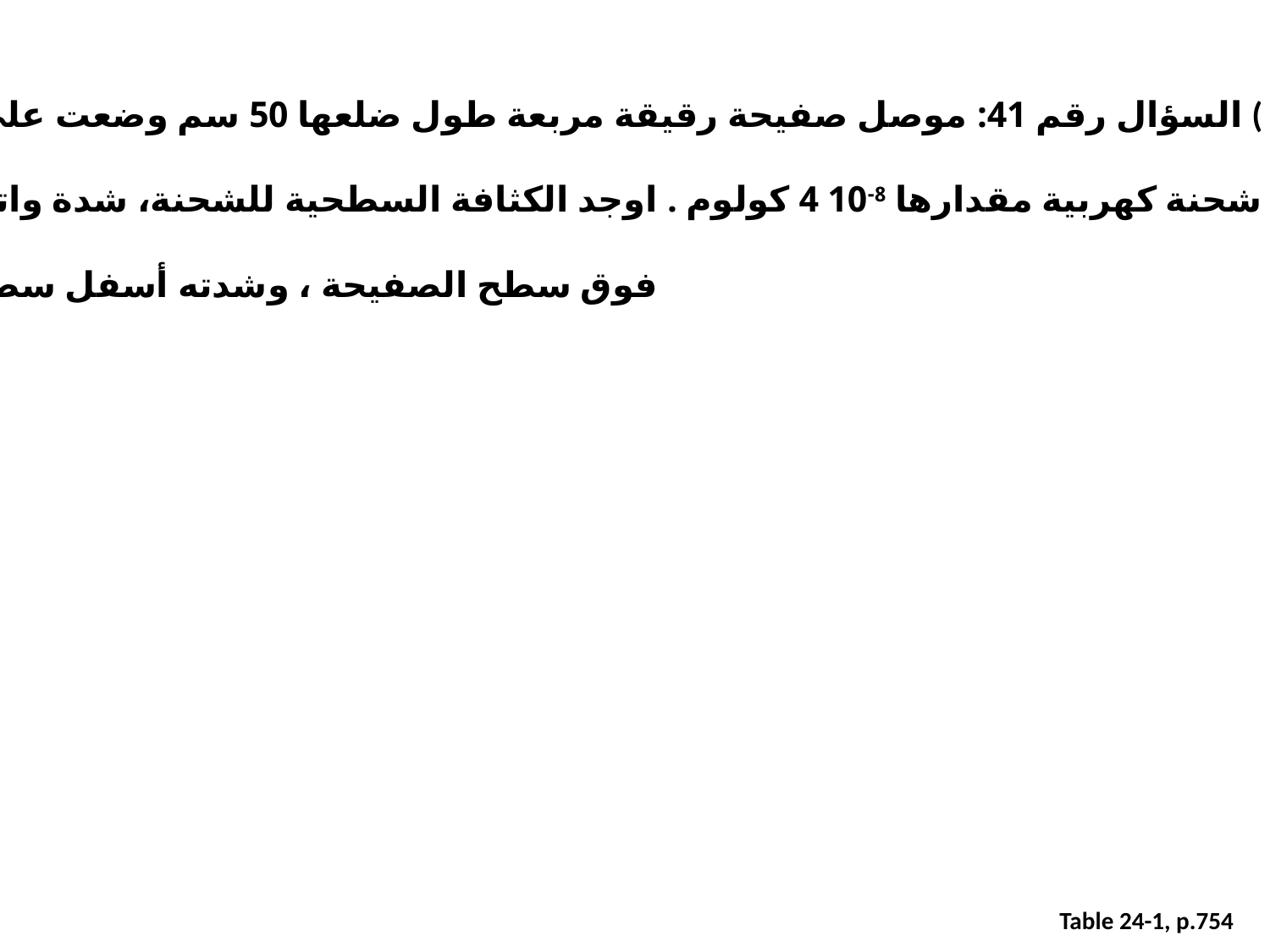

#
السؤال رقم 41: موصل صفيحة رقيقة مربعة طول ضلعها 50 سم وضعت علي المستوى ( )

وتحمل شحنة كهربية مقدارها 8-10 4 كولوم . اوجد الكثافة السطحية للشحنة، شدة واتجاه المجال

فوق سطح الصفيحة ، وشدته أسفل سطح أسفلها؟
Table 24-1, p.754